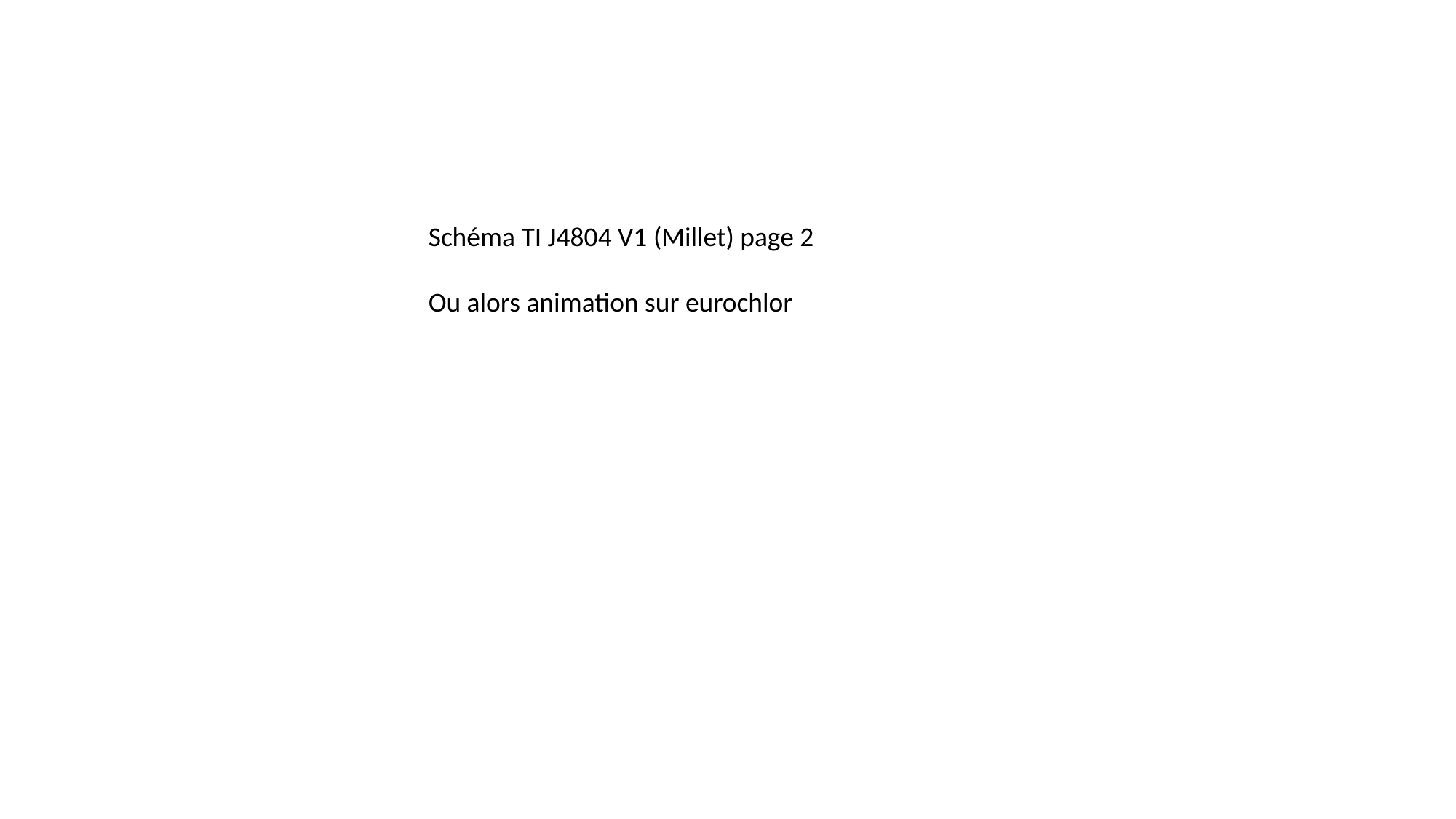

Schéma TI J4804 V1 (Millet) page 2

Ou alors animation sur eurochlor